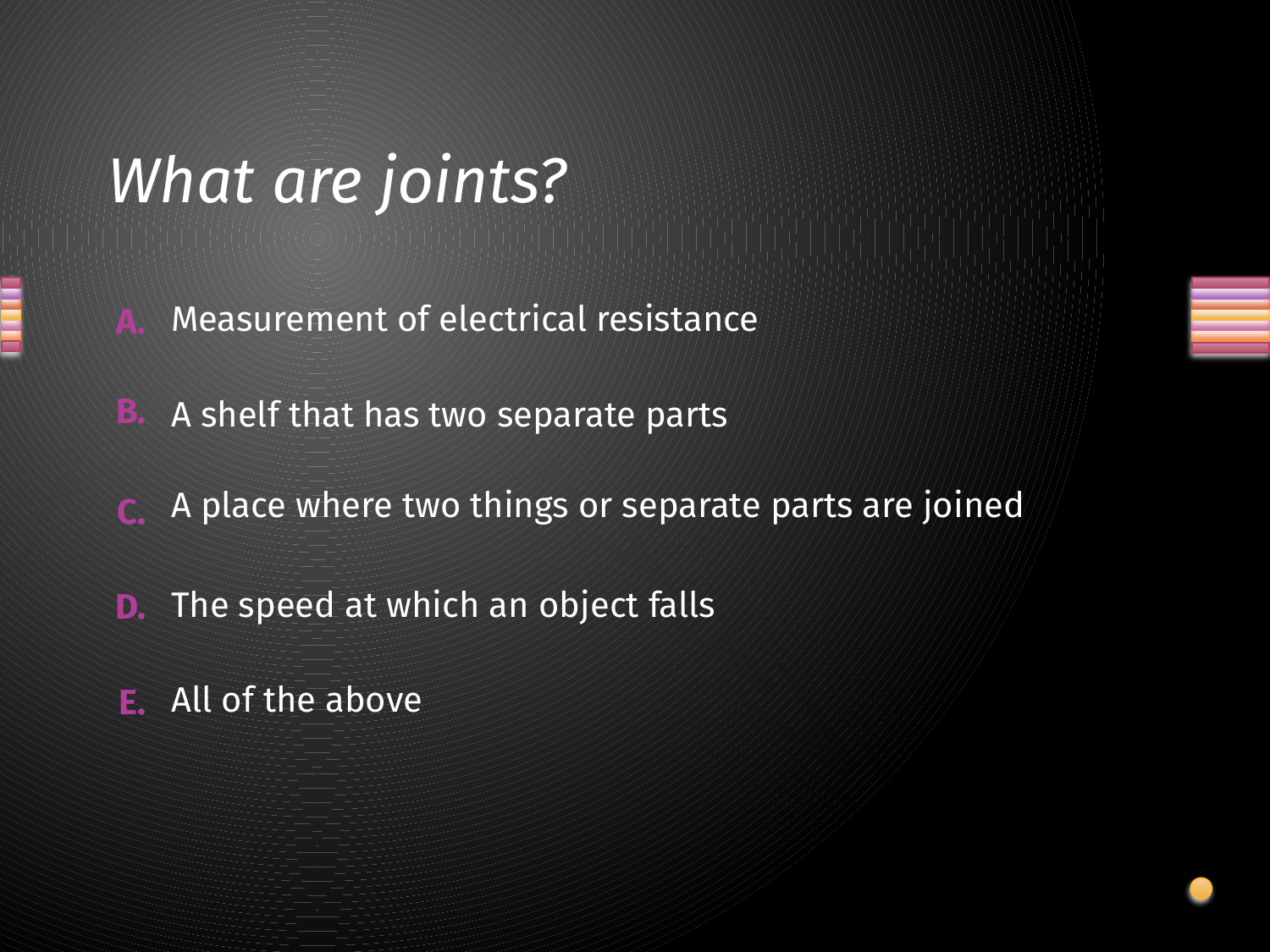

# What are joints?
Measurement of electrical resistance
A shelf that has two separate parts
A place where two things or separate parts are joined

The speed at which an object falls
All of the above